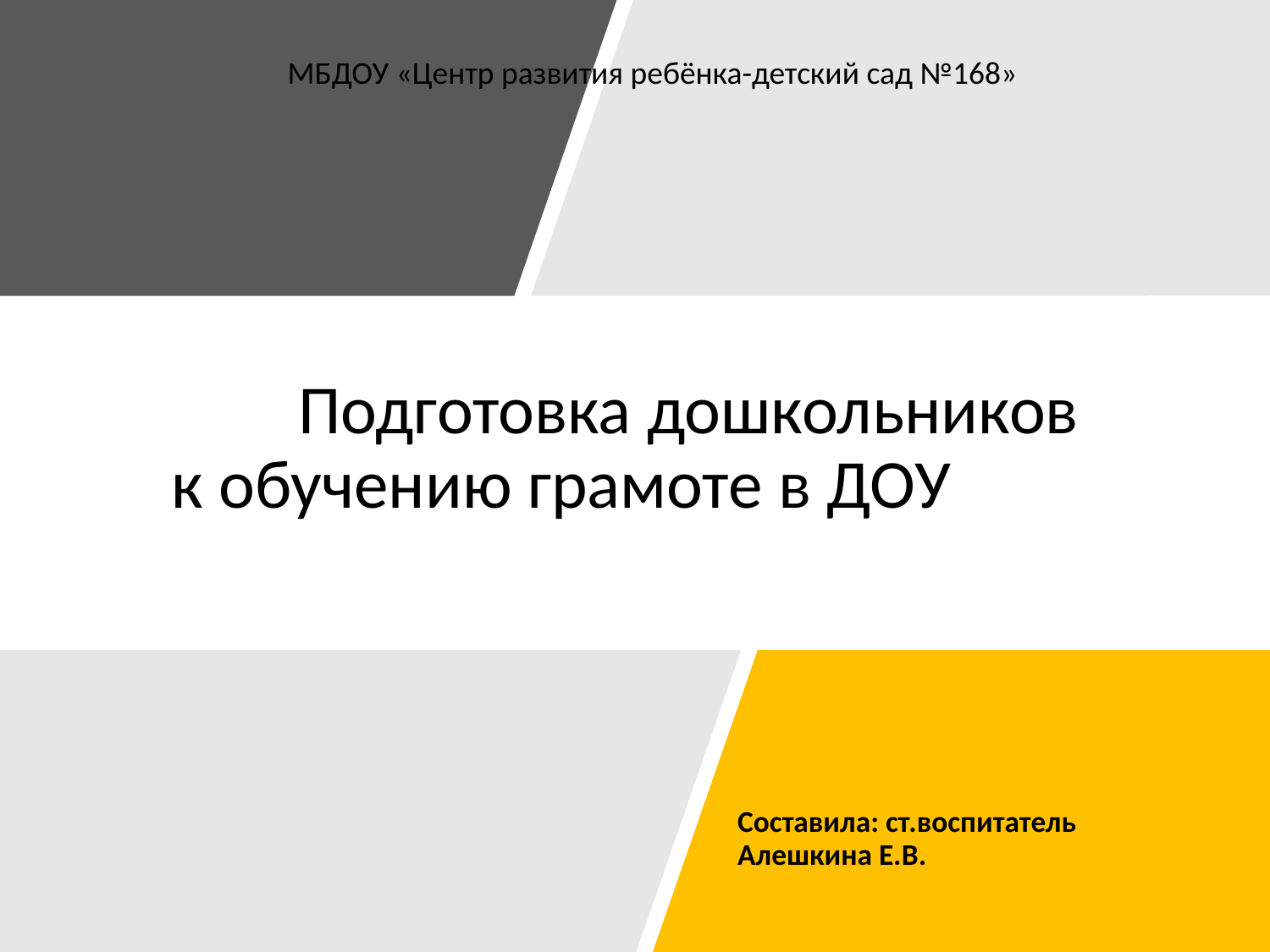

МБДОУ «Центр развития ребёнка-детский сад №168»
# Подготовка дошкольников к обучению грамоте в ДОУ

Составила: ст.воспитатель Алешкина Е.В.